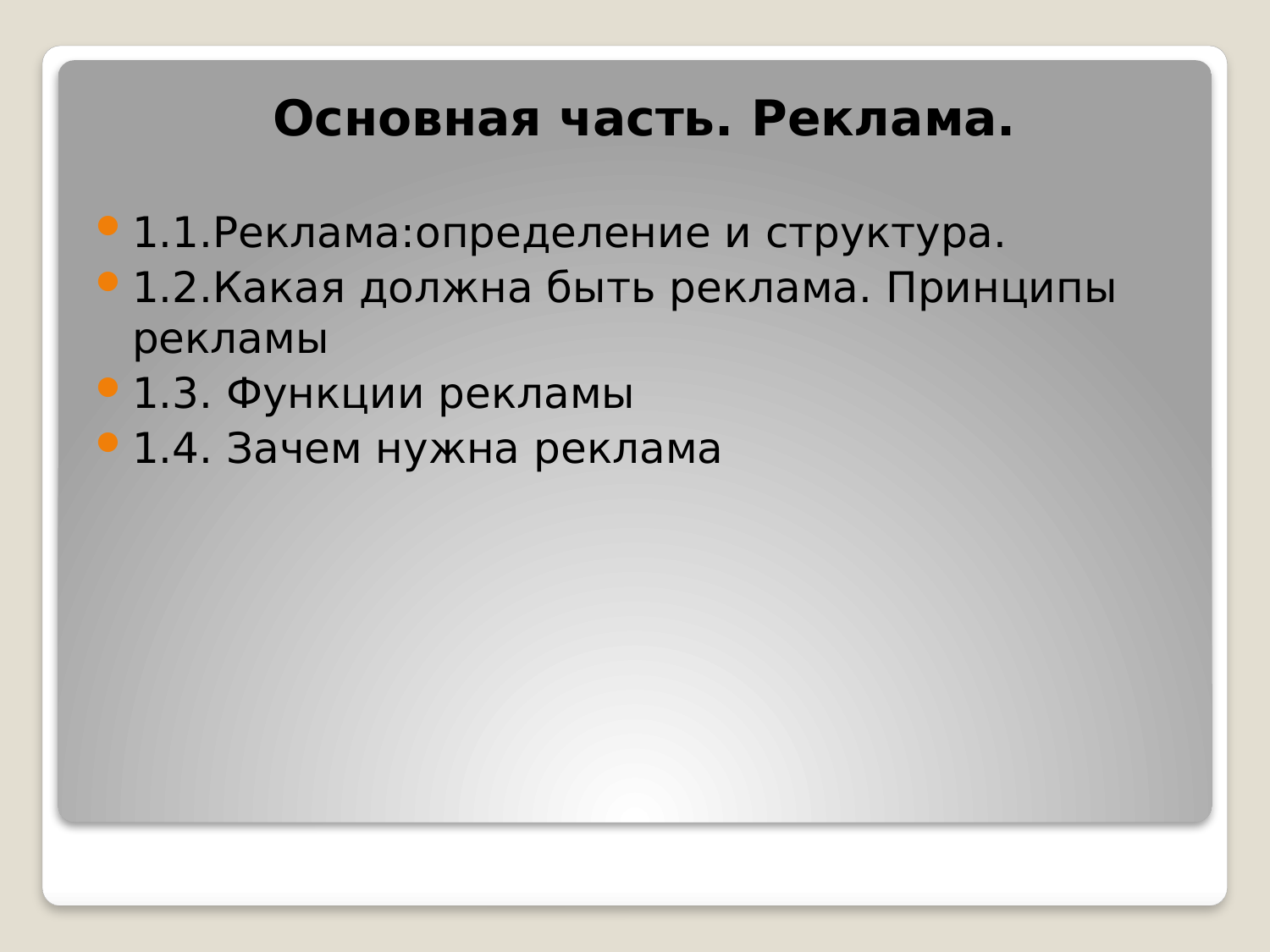

Основная часть. Реклама.

1.1.Реклама:определение и структура.
1.2.Какая должна быть реклама. Принципы рекламы
1.3. Функции рекламы
1.4. Зачем нужна реклама
#